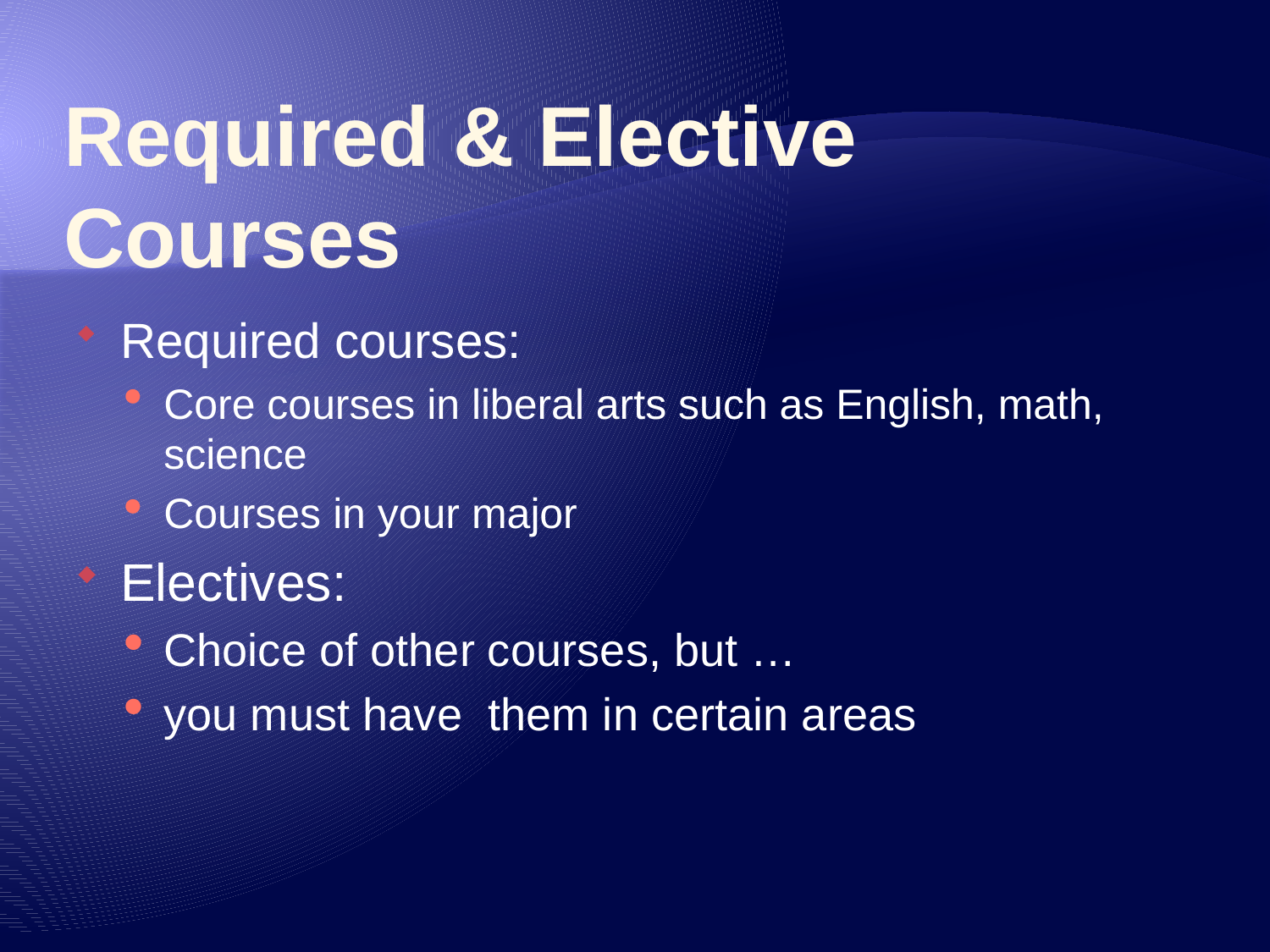

# Required & Elective Courses
Required courses:
Core courses in liberal arts such as English, math, science
Courses in your major
Electives:
Choice of other courses, but …
you must have  them in certain areas